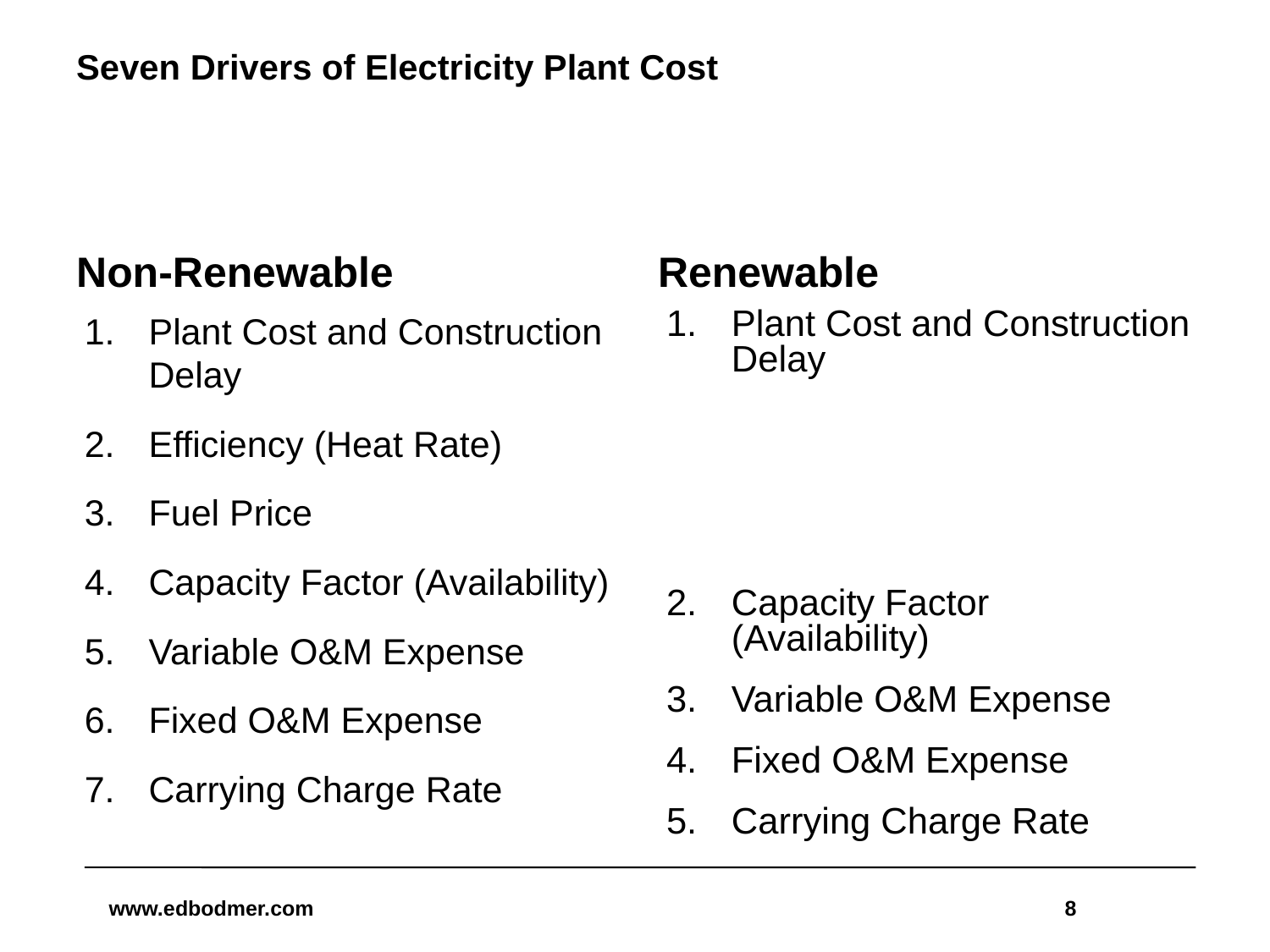

# Seven Drivers of Electricity Plant Cost
Non-Renewable
Renewable
Plant Cost and Construction Delay
Efficiency (Heat Rate)
Fuel Price
Capacity Factor (Availability)
Variable O&M Expense
Fixed O&M Expense
Carrying Charge Rate

Plant Cost and Construction Delay

Capacity Factor (Availability)
Variable O&M Expense
Fixed O&M Expense
Carrying Charge Rate